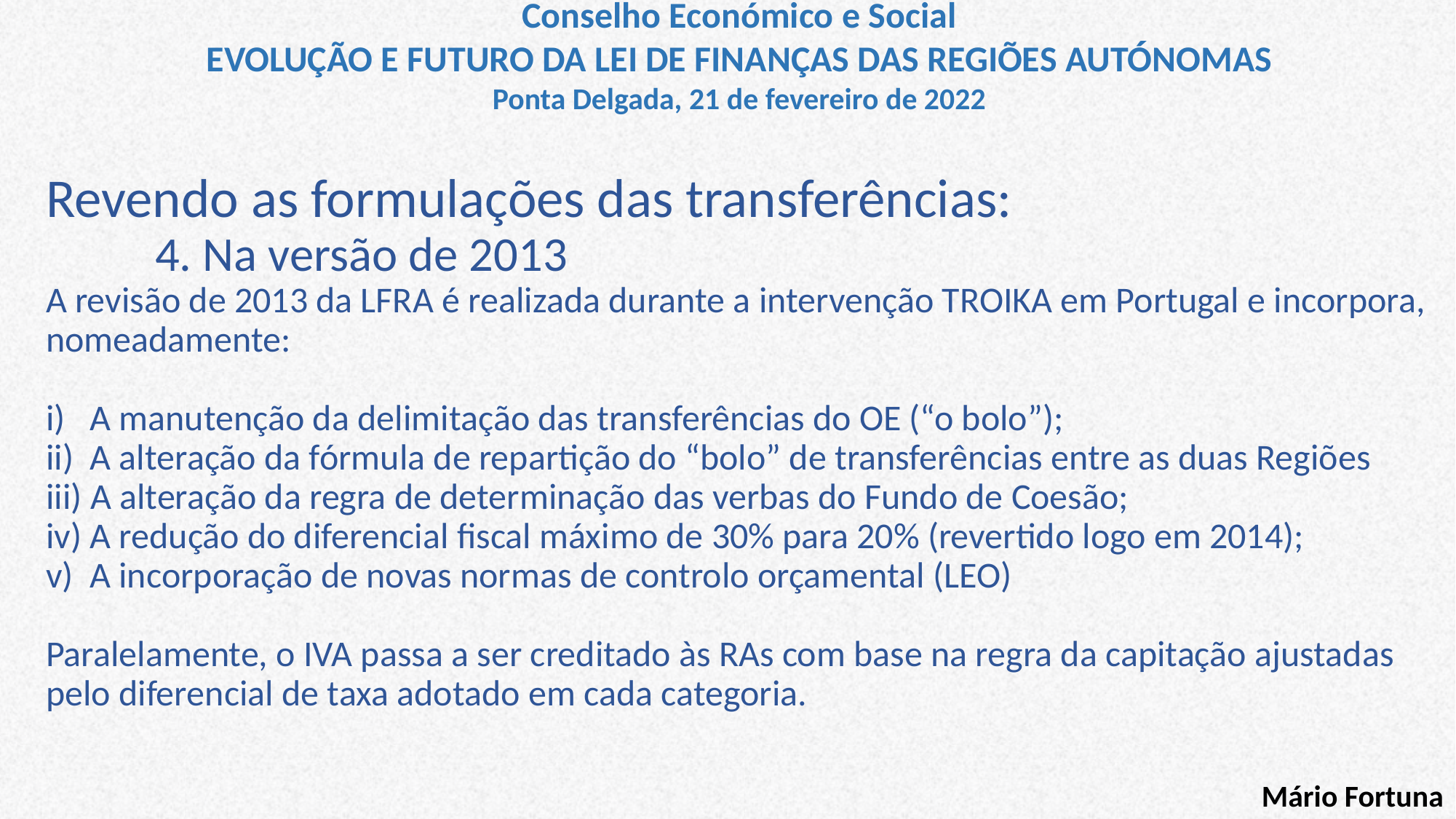

Conselho Económico e Social
EVOLUÇÃO E FUTURO DA LEI DE FINANÇAS DAS REGIÕES AUTÓNOMAS
Ponta Delgada, 21 de fevereiro de 2022
# Revendo as formulações das transferências: 4. Na versão de 2013 A revisão de 2013 da LFRA é realizada durante a intervenção TROIKA em Portugal e incorpora, nomeadamente: i)   A manutenção da delimitação das transferências do OE (“o bolo”); ii)  A alteração da fórmula de repartição do “bolo” de transferências entre as duas Regiões iii) A alteração da regra de determinação das verbas do Fundo de Coesão; iv) A redução do diferencial fiscal máximo de 30% para 20% (revertido logo em 2014); v)  A incorporação de novas normas de controlo orçamental (LEO) Paralelamente, o IVA passa a ser creditado às RAs com base na regra da capitação ajustadas pelo diferencial de taxa adotado em cada categoria.
Mário Fortuna